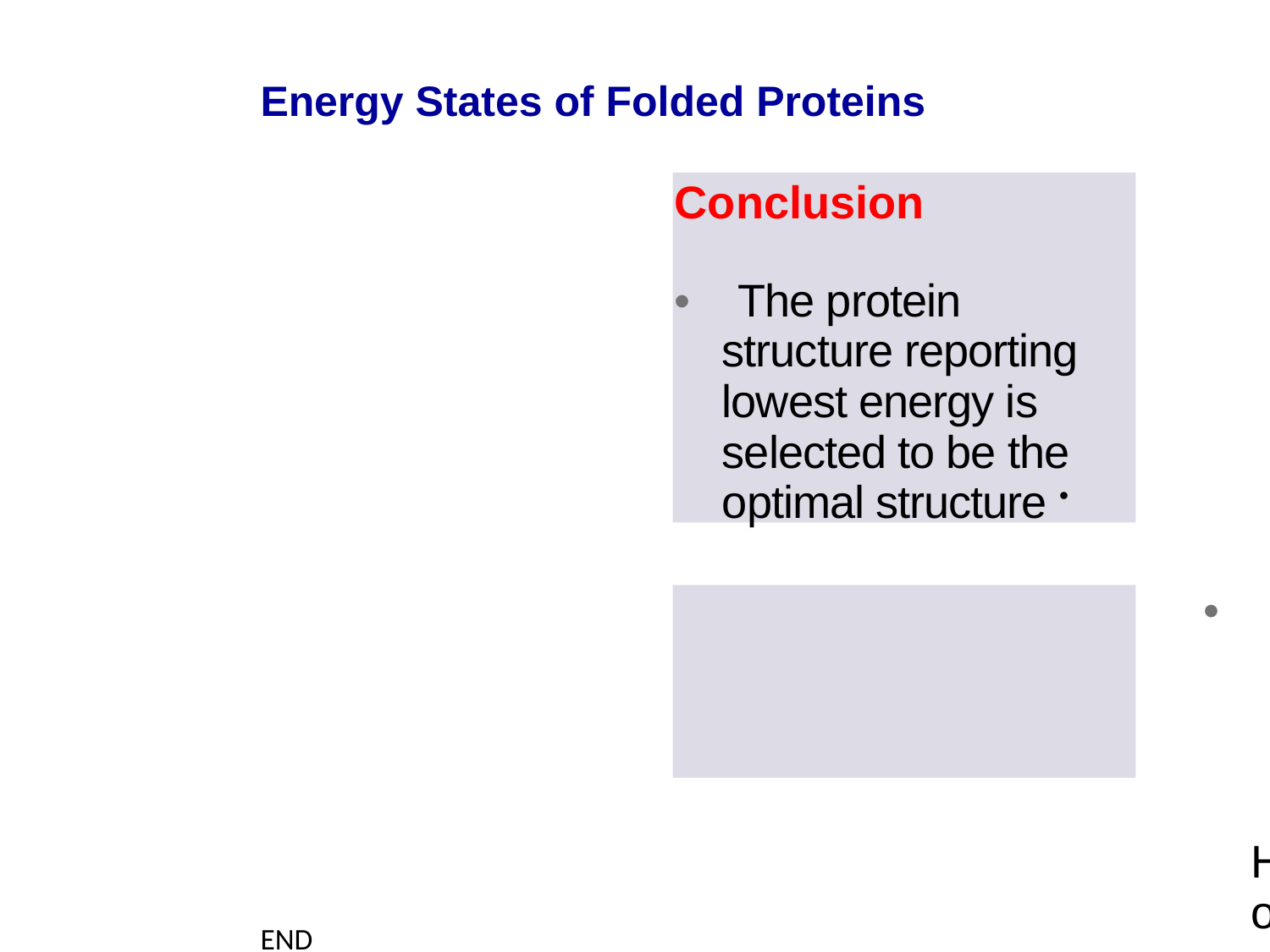

Energy States of Folded Proteins
Conclusion
•    The protein structure reporting lowest energy is selected to be the optimal structure •
•    How easy is it to compute the “really” lowest energy of a folded protein?
END